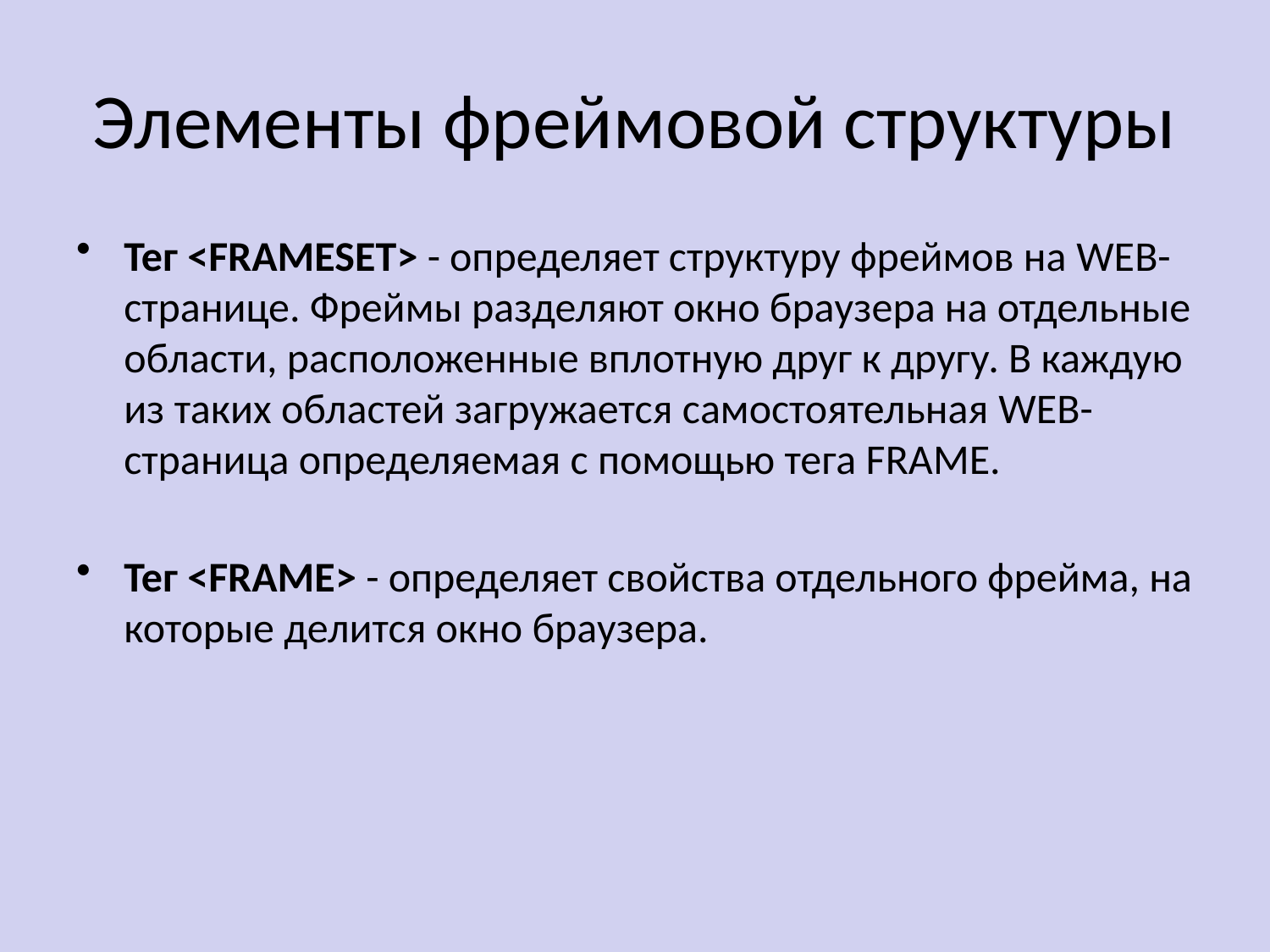

# Элементы фреймовой структуры
Тег <FRAMESET> - определяет структуру фреймов на WEB-странице. Фреймы разделяют окно браузера на отдельные области, расположенные вплотную друг к другу. В каждую из таких областей загружается самостоятельная WEB-страница определяемая с помощью тега FRAME.

Тег <FRAME> - определяет свойства отдельного фрейма, на которые делится окно браузера.